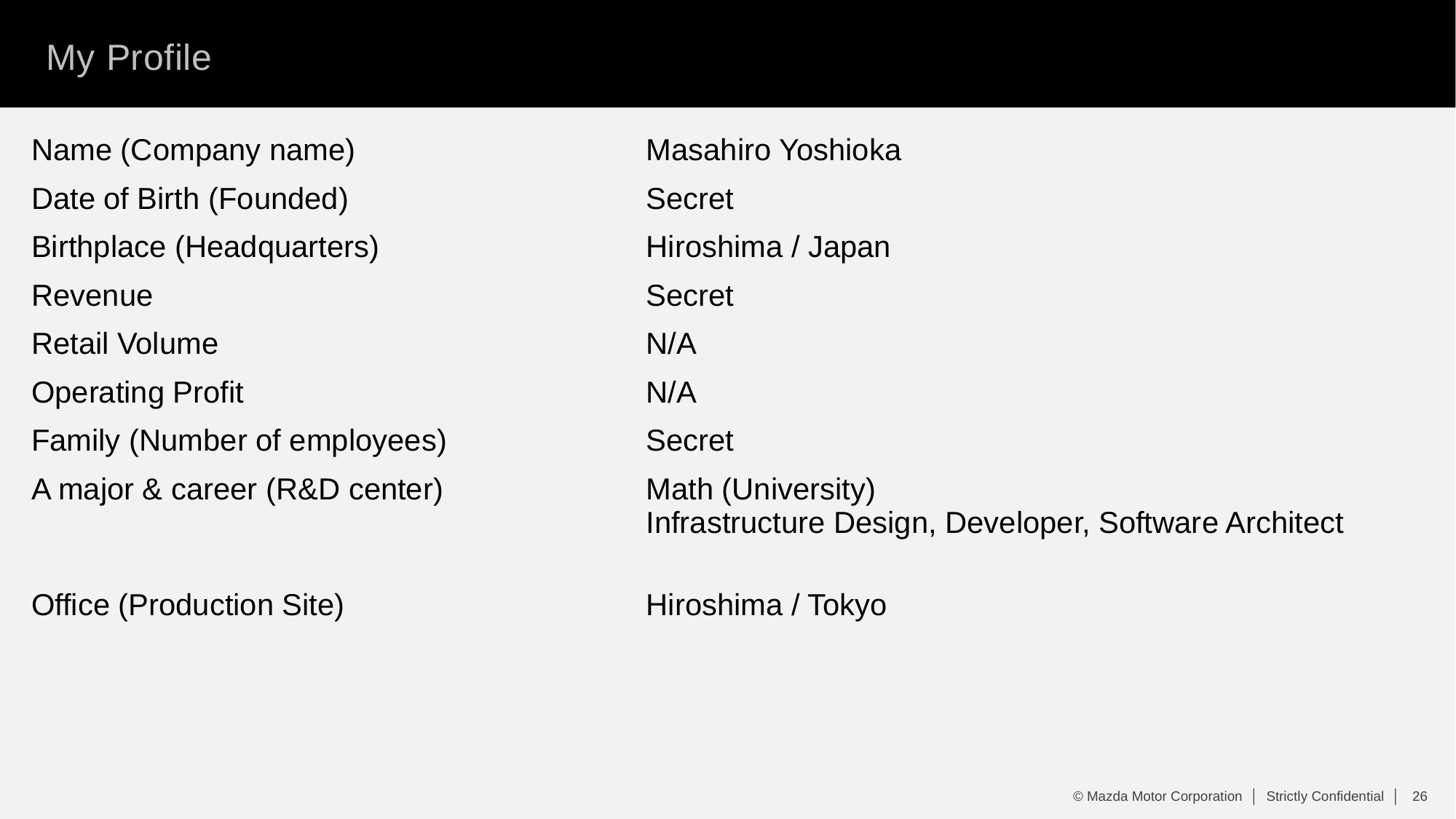

My Profile
| Name (Company name) | Masahiro Yoshioka |
| --- | --- |
| Date of Birth (Founded) | Secret |
| Birthplace (Headquarters) | Hiroshima / Japan |
| Revenue | Secret |
| Retail Volume | N/A |
| Operating Profit | N/A |
| Family (Number of employees) | Secret |
| A major & career (R&D center) | Math (University) Infrastructure Design, Developer, Software Architect |
| Office (Production Site) | Hiroshima / Tokyo |
26
 © Mazda Motor Corporation  │  Strictly Confidential  │